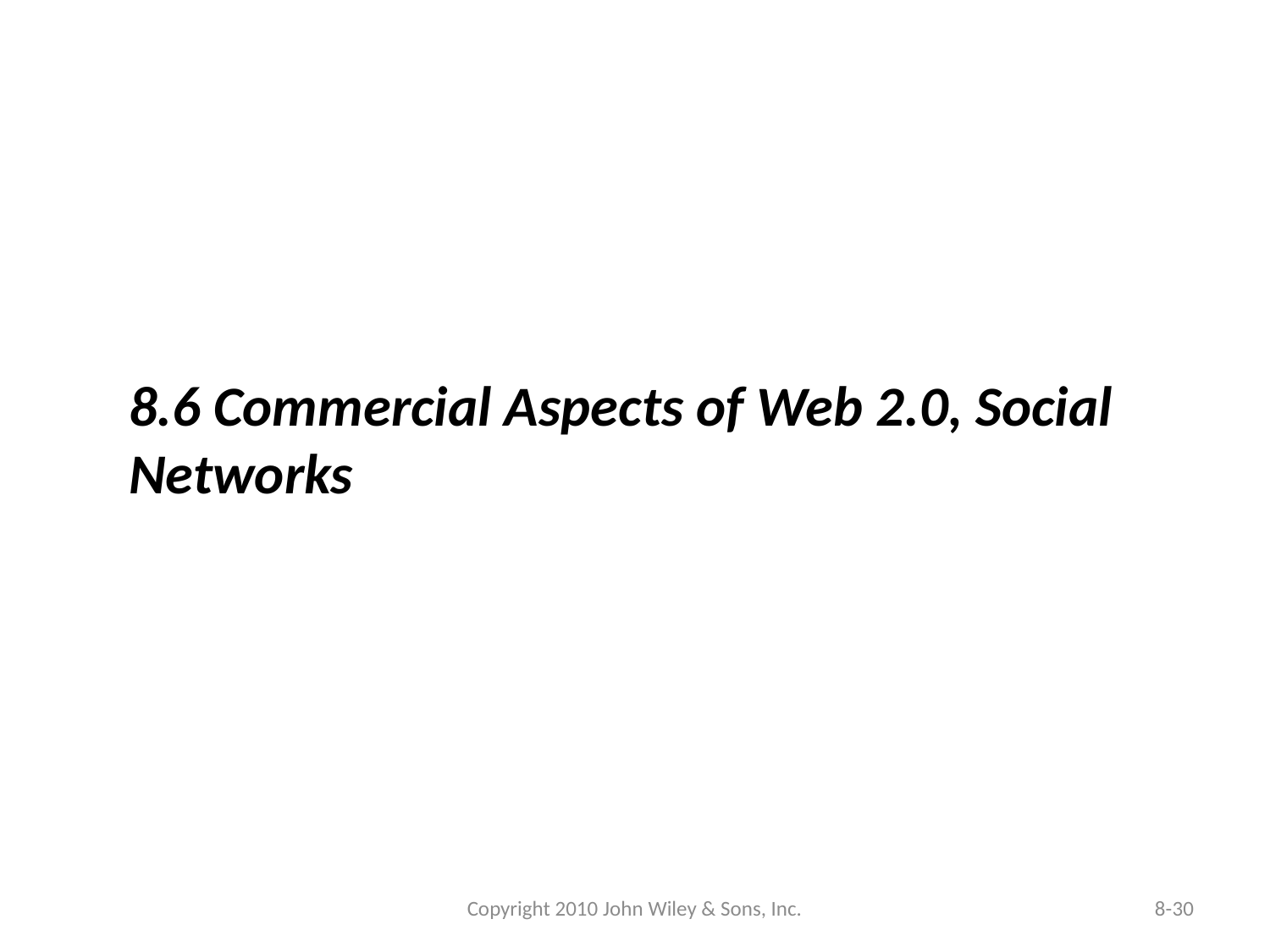

8.6 Commercial Aspects of Web 2.0, Social Networks
Copyright 2010 John Wiley & Sons, Inc.
8-30